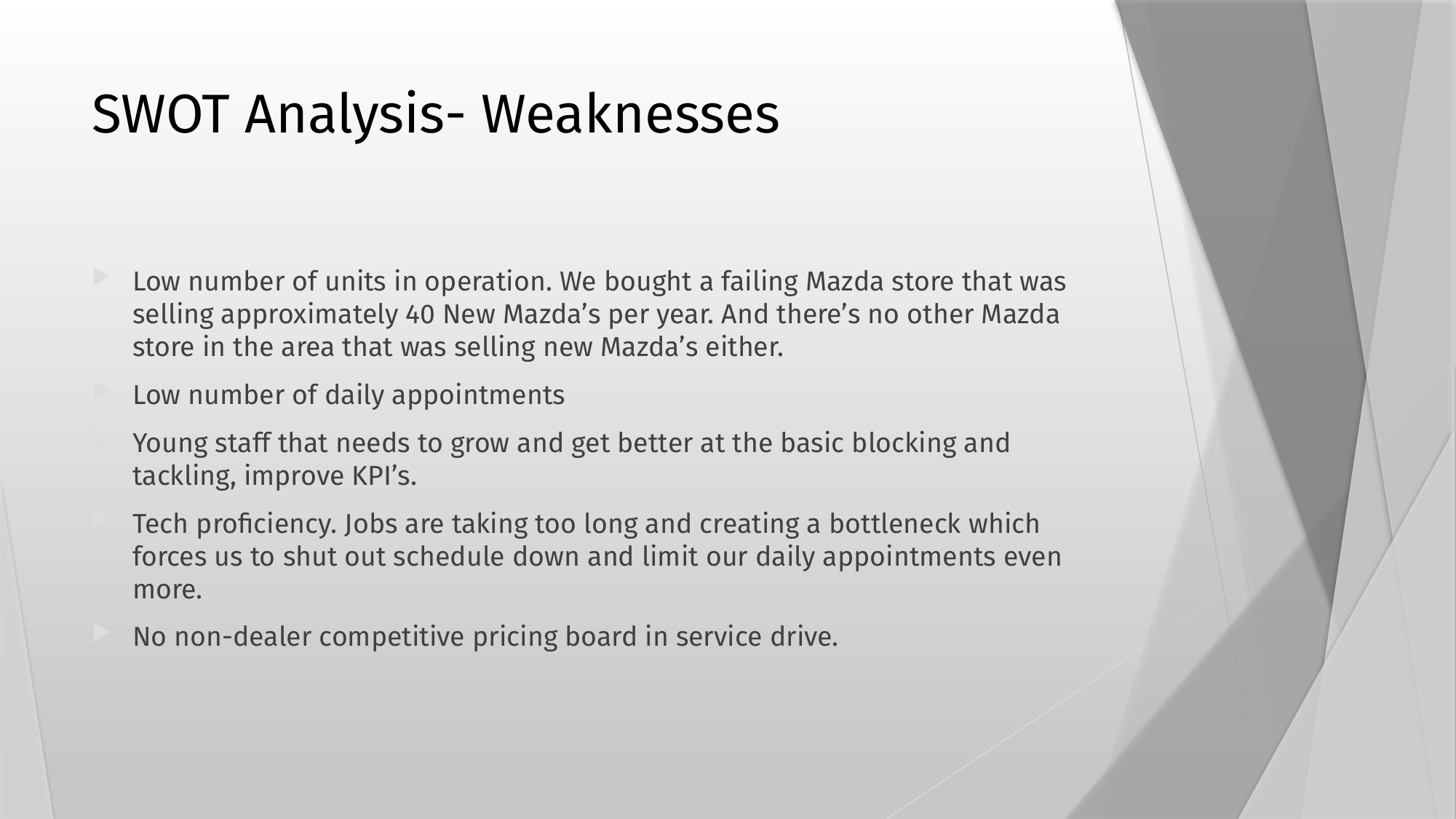

# SWOT Analysis- Weaknesses
Low number of units in operation. We bought a failing Mazda store that was selling approximately 40 New Mazda’s per year. And there’s no other Mazda store in the area that was selling new Mazda’s either.
Low number of daily appointments
Young staff that needs to grow and get better at the basic blocking and tackling, improve KPI’s.
Tech proficiency. Jobs are taking too long and creating a bottleneck which forces us to shut out schedule down and limit our daily appointments even more.
No non-dealer competitive pricing board in service drive.